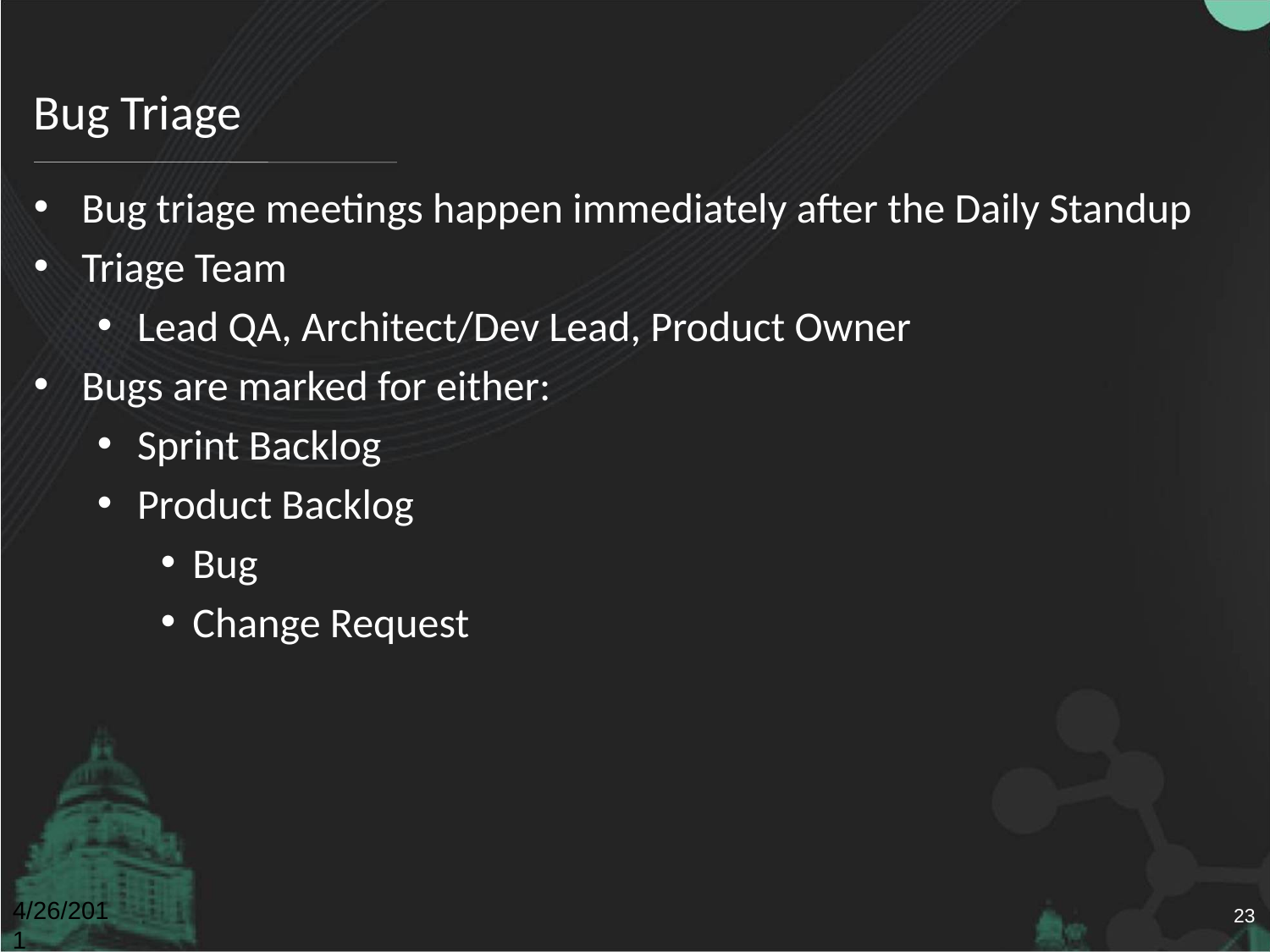

# Bug Triage
Bug triage meetings happen immediately after the Daily Standup
Triage Team
Lead QA, Architect/Dev Lead, Product Owner
Bugs are marked for either:
Sprint Backlog
Product Backlog
Bug
Change Request

4/26/2011
23